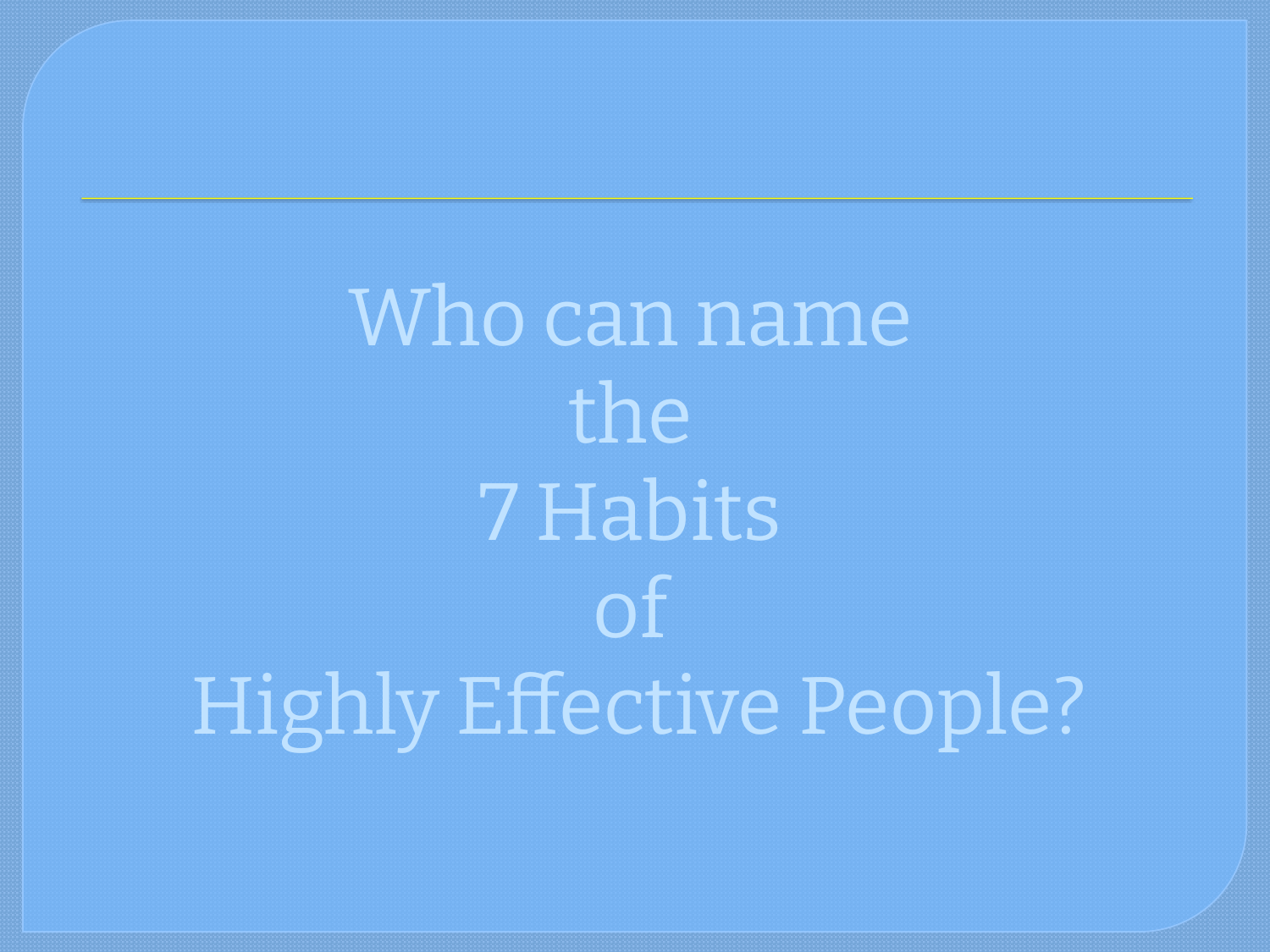

# Who can name the 7 Habits of Highly Effective People?